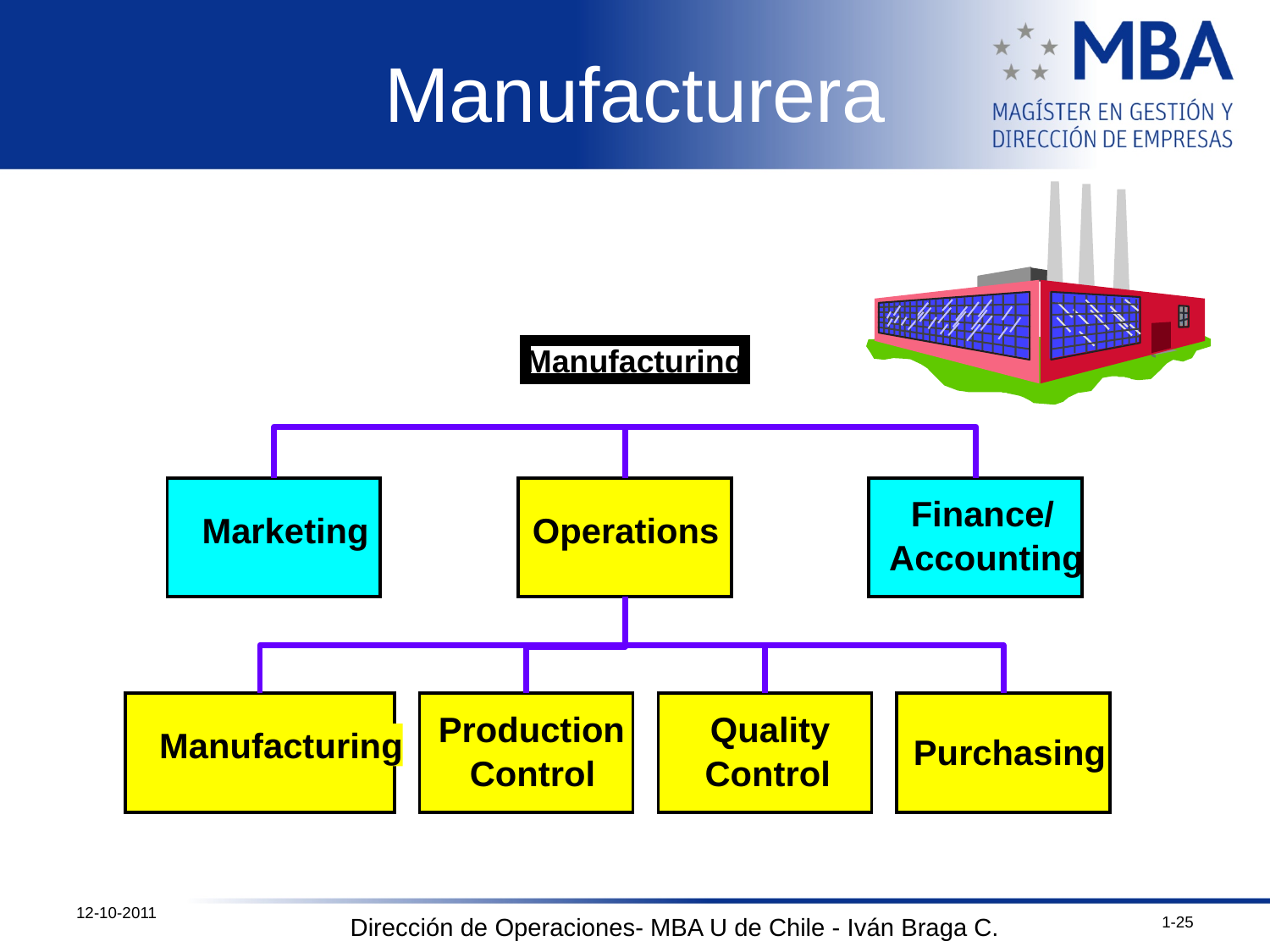

# Manufacturera

Manufacturing

Finance/
Marketing
Operations
Accounting

Production
Quality
Manufacturing
Purchasing
Control
Control
12-10-2011

1-25